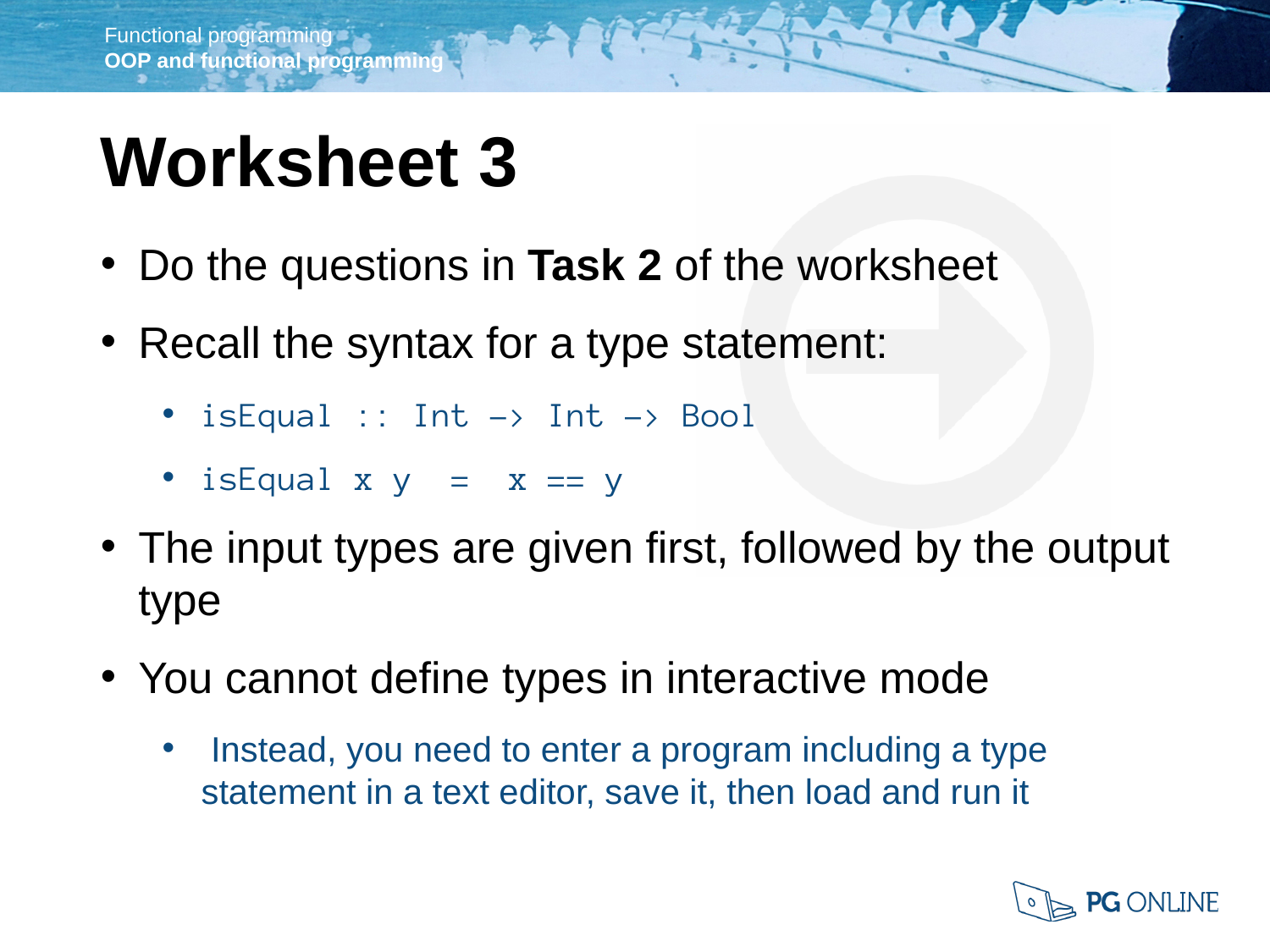

Worksheet 3
Do the questions in Task 2 of the worksheet
Recall the syntax for a type statement:
isEqual :: Int -> Int -> Bool
isEqual x y  =  x == y
The input types are given first, followed by the output type
You cannot define types in interactive mode
 Instead, you need to enter a program including a type statement in a text editor, save it, then load and run it